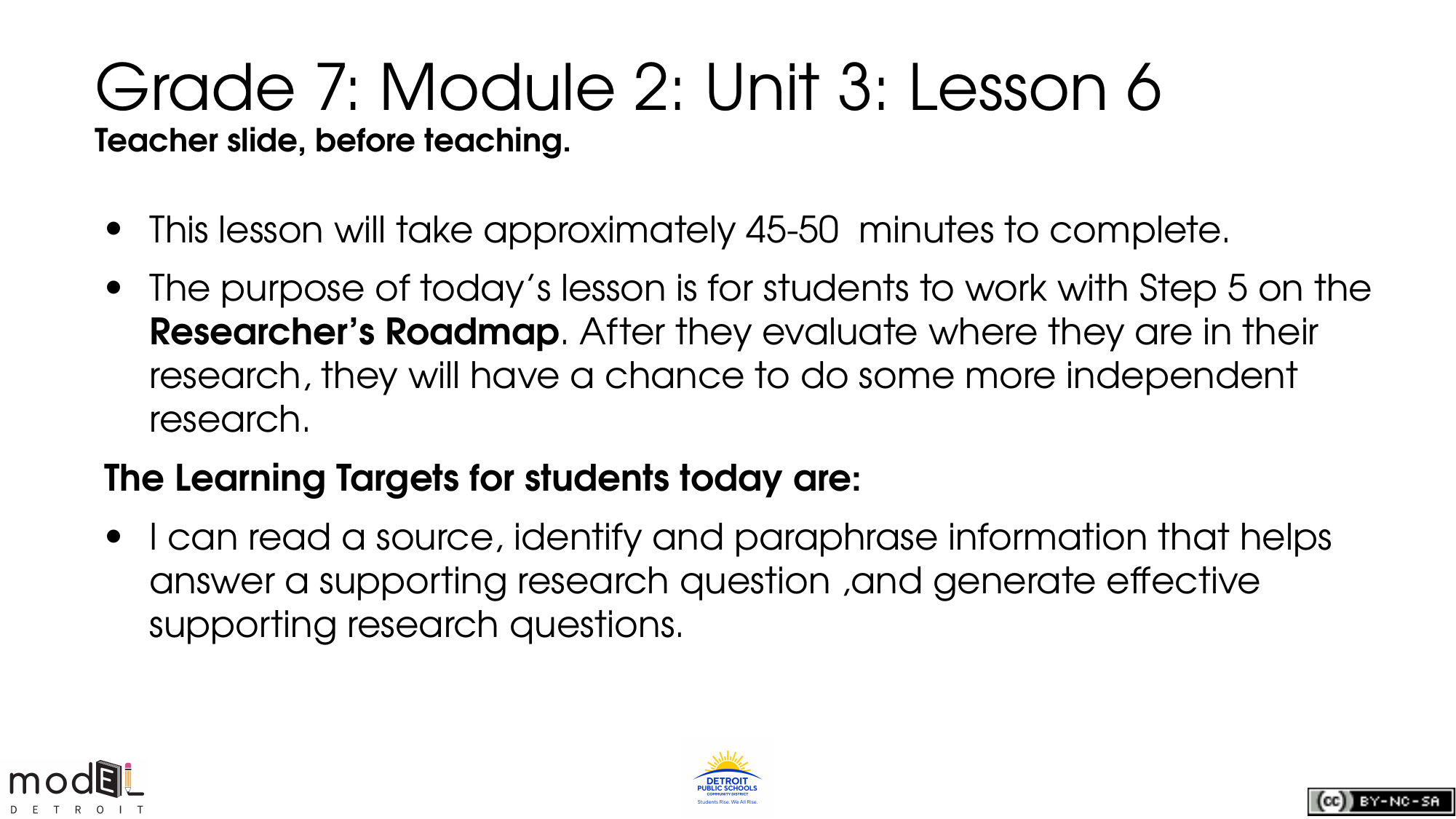

# Grade 7: Module 2: Unit 3: Lesson 6
Teacher slide, before teaching.
This lesson will take approximately 45-50  minutes to complete.
The purpose of today’s lesson is for students to work with Step 5 on the Researcher’s Roadmap. After they evaluate where they are in their research, they will have a chance to do some more independent research.
The Learning Targets for students today are:
I can read a source, identify and paraphrase information that helps answer a supporting research question ,and generate effective supporting research questions.